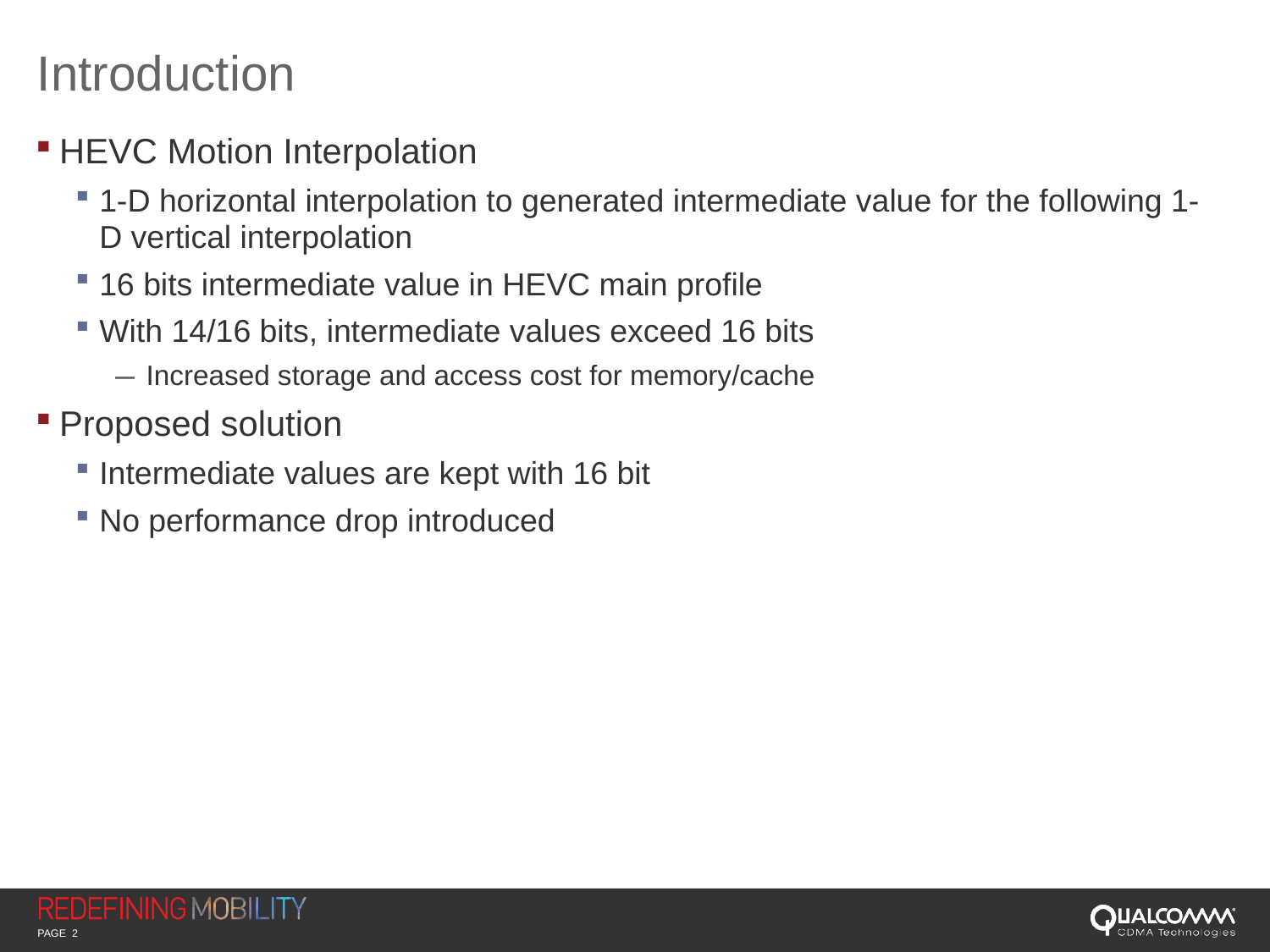

# Introduction
HEVC Motion Interpolation
1-D horizontal interpolation to generated intermediate value for the following 1-D vertical interpolation
16 bits intermediate value in HEVC main profile
With 14/16 bits, intermediate values exceed 16 bits
Increased storage and access cost for memory/cache
Proposed solution
Intermediate values are kept with 16 bit
No performance drop introduced